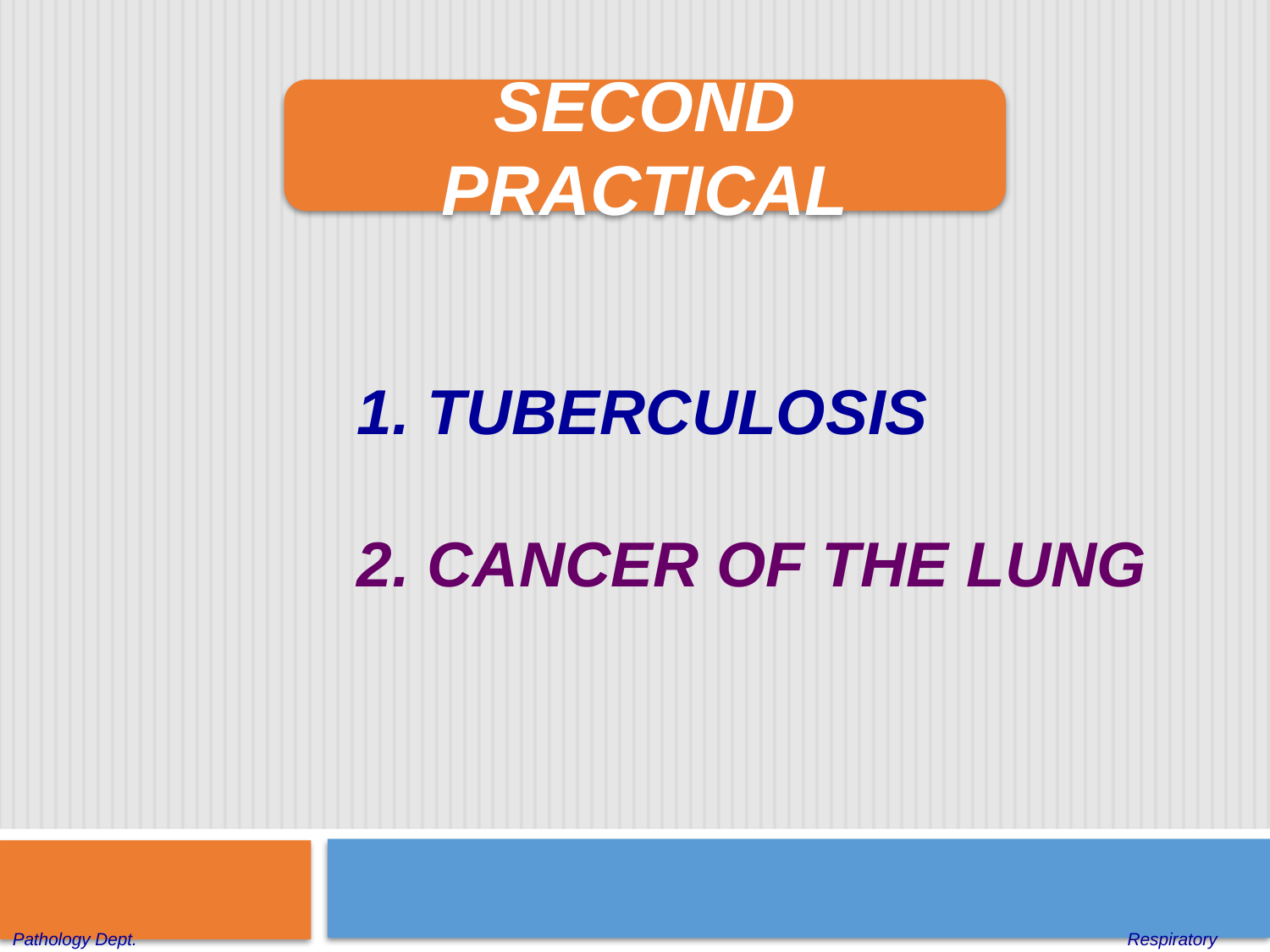

SECOND PRACTICAL
# 1. TUBERCULOSIS 2. CANCER OF THE LUNG
Respiratory Block
Pathology Dept. KSU